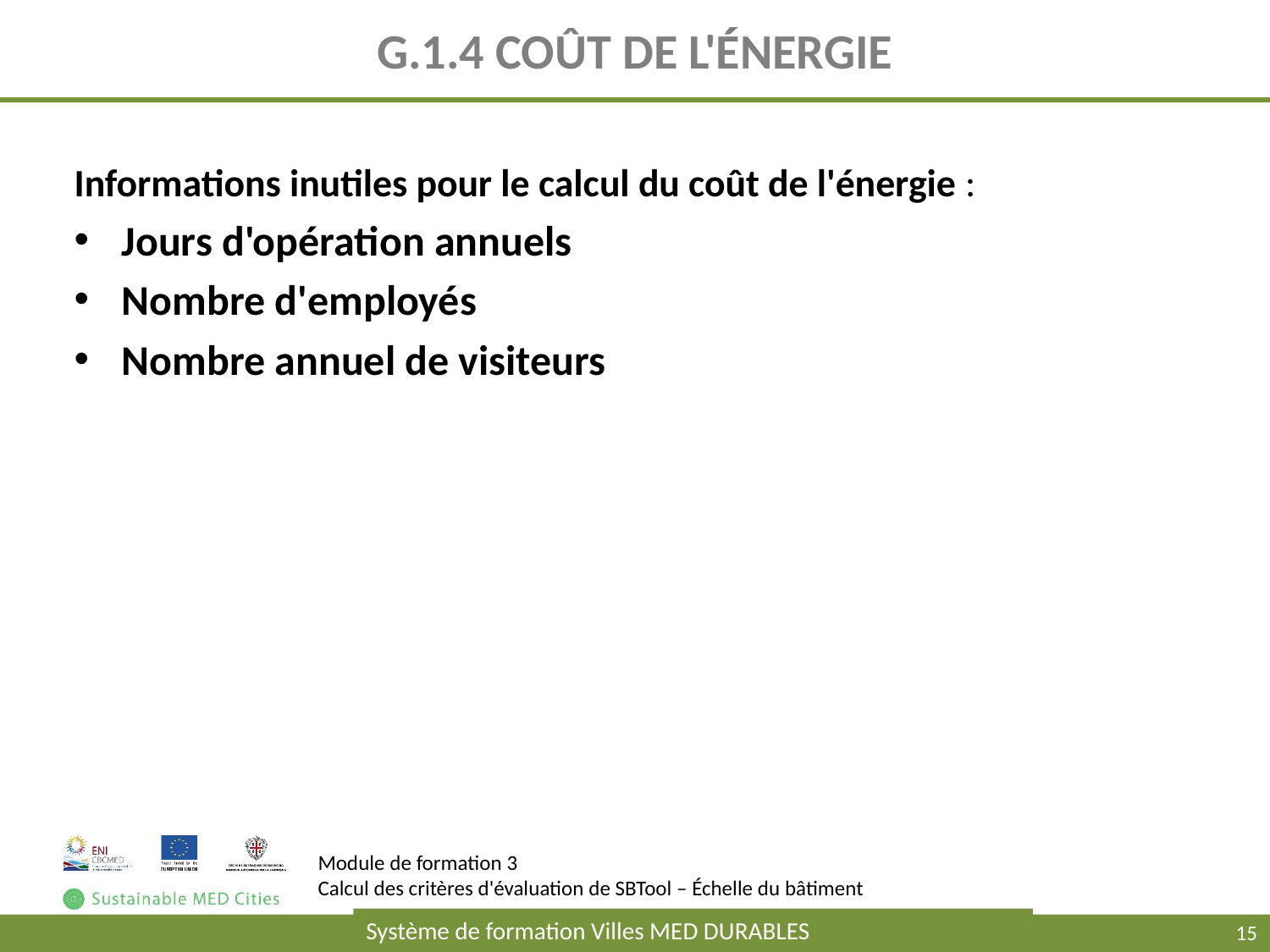

# G.1.4 COÛT DE L'ÉNERGIE
Informations inutiles pour le calcul du coût de l'énergie :
Jours d'opération annuels
Nombre d'employés
Nombre annuel de visiteurs
Module de formation 3
Calcul des critères d'évaluation de SBTool – Échelle du bâtiment
Système de formation Villes MED DURABLES
15